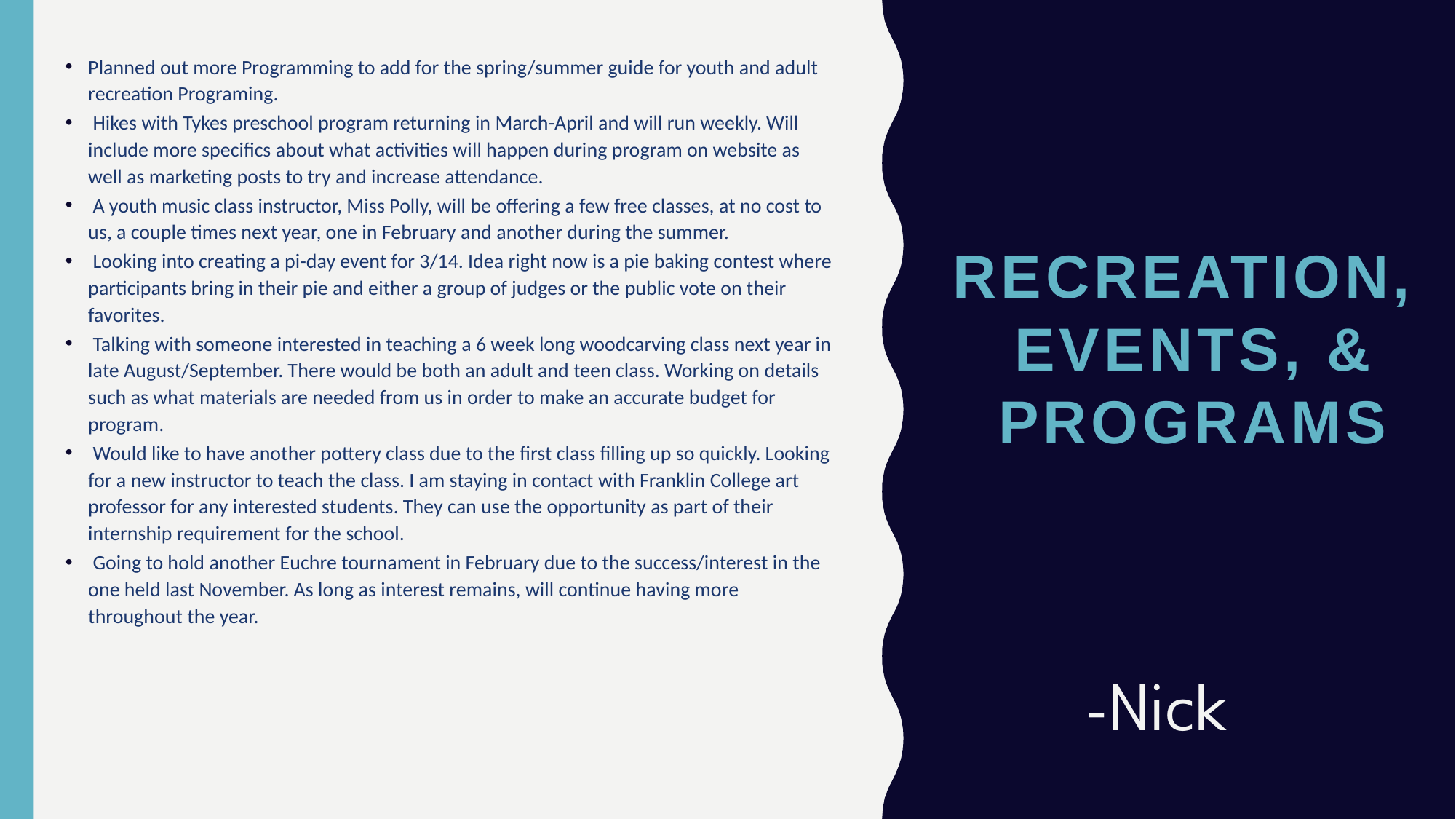

Planned out more Programming to add for the spring/summer guide for youth and adult recreation Programing.
 Hikes with Tykes preschool program returning in March-April and will run weekly. Will include more specifics about what activities will happen during program on website as well as marketing posts to try and increase attendance.
 A youth music class instructor, Miss Polly, will be offering a few free classes, at no cost to us, a couple times next year, one in February and another during the summer.
 Looking into creating a pi-day event for 3/14. Idea right now is a pie baking contest where participants bring in their pie and either a group of judges or the public vote on their favorites.
 Talking with someone interested in teaching a 6 week long woodcarving class next year in late August/September. There would be both an adult and teen class. Working on details such as what materials are needed from us in order to make an accurate budget for program.
 Would like to have another pottery class due to the first class filling up so quickly. Looking for a new instructor to teach the class. I am staying in contact with Franklin College art professor for any interested students. They can use the opportunity as part of their internship requirement for the school.
 Going to hold another Euchre tournament in February due to the success/interest in the one held last November. As long as interest remains, will continue having more throughout the year.

# RecreatioN, Events, & pROGRAMS
-Nick